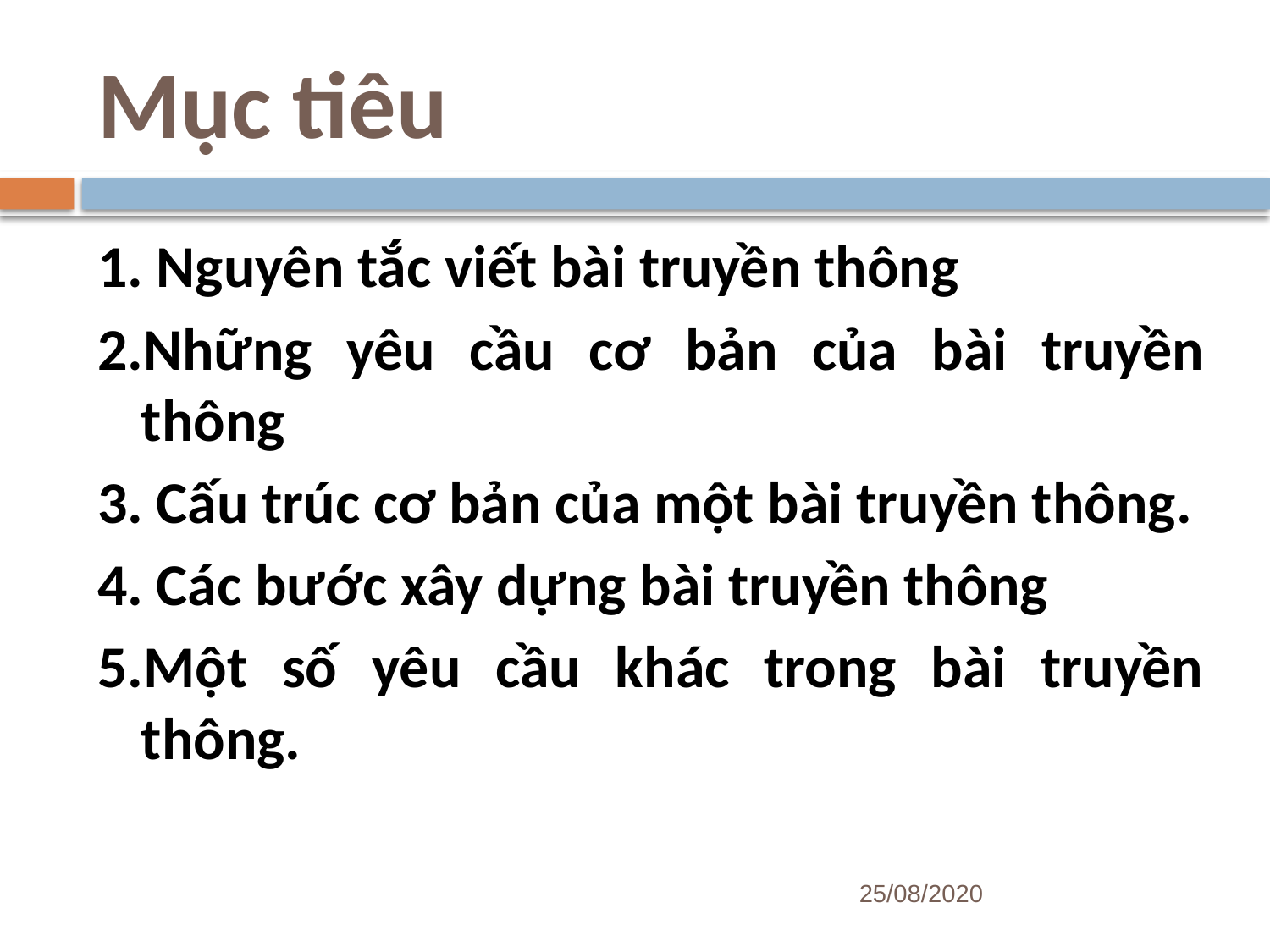

# Mục tiêu
1. Nguyên tắc viết bài truyền thông
2.Những yêu cầu cơ bản của bài truyền thông
3. Cấu trúc cơ bản của một bài truyền thông.
4. Các bước xây dựng bài truyền thông
5.Một số yêu cầu khác trong bài truyền thông.

25/08/2020